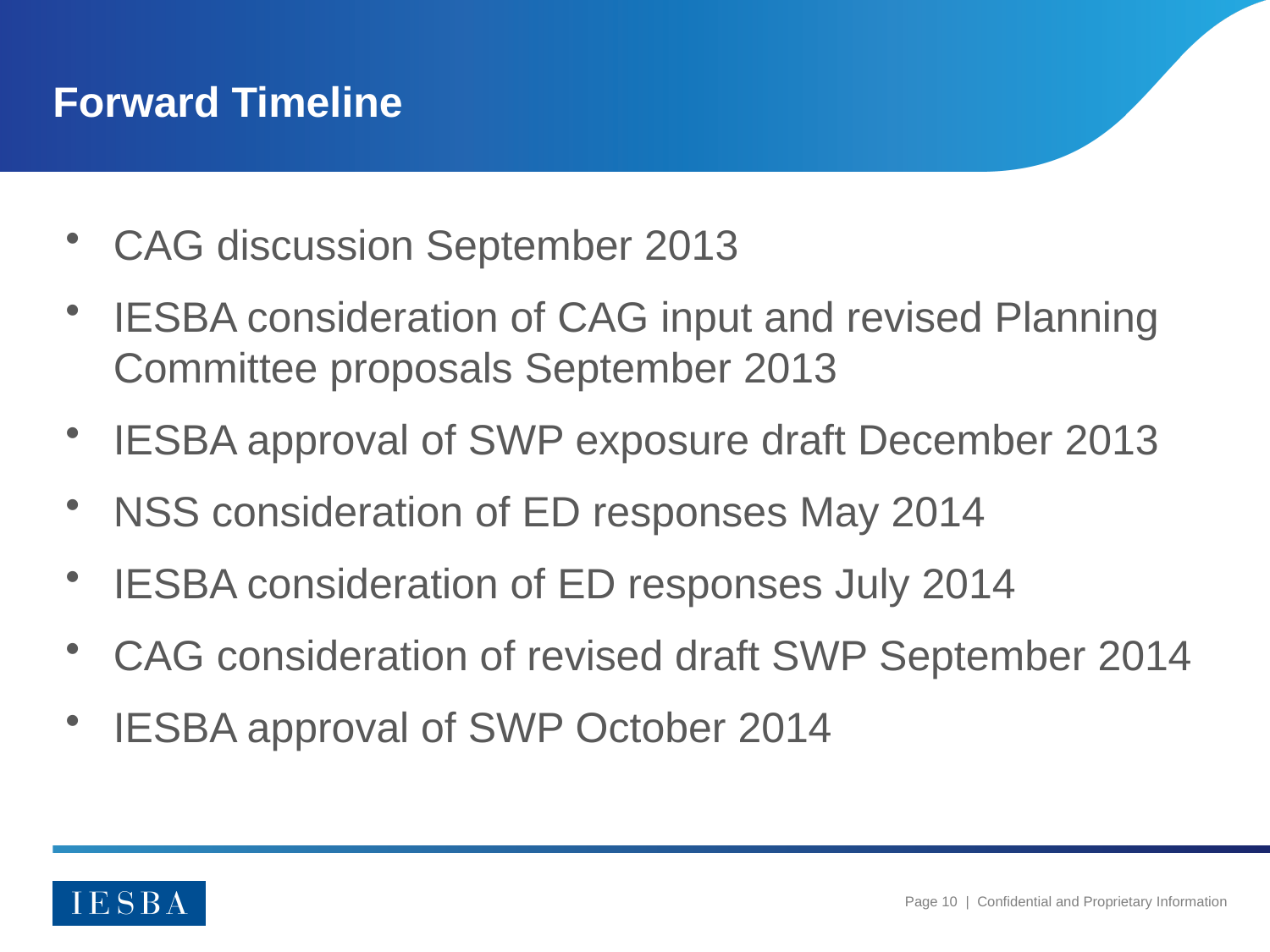

# Forward Timeline
CAG discussion September 2013
IESBA consideration of CAG input and revised Planning Committee proposals September 2013
IESBA approval of SWP exposure draft December 2013
NSS consideration of ED responses May 2014
IESBA consideration of ED responses July 2014
CAG consideration of revised draft SWP September 2014
IESBA approval of SWP October 2014